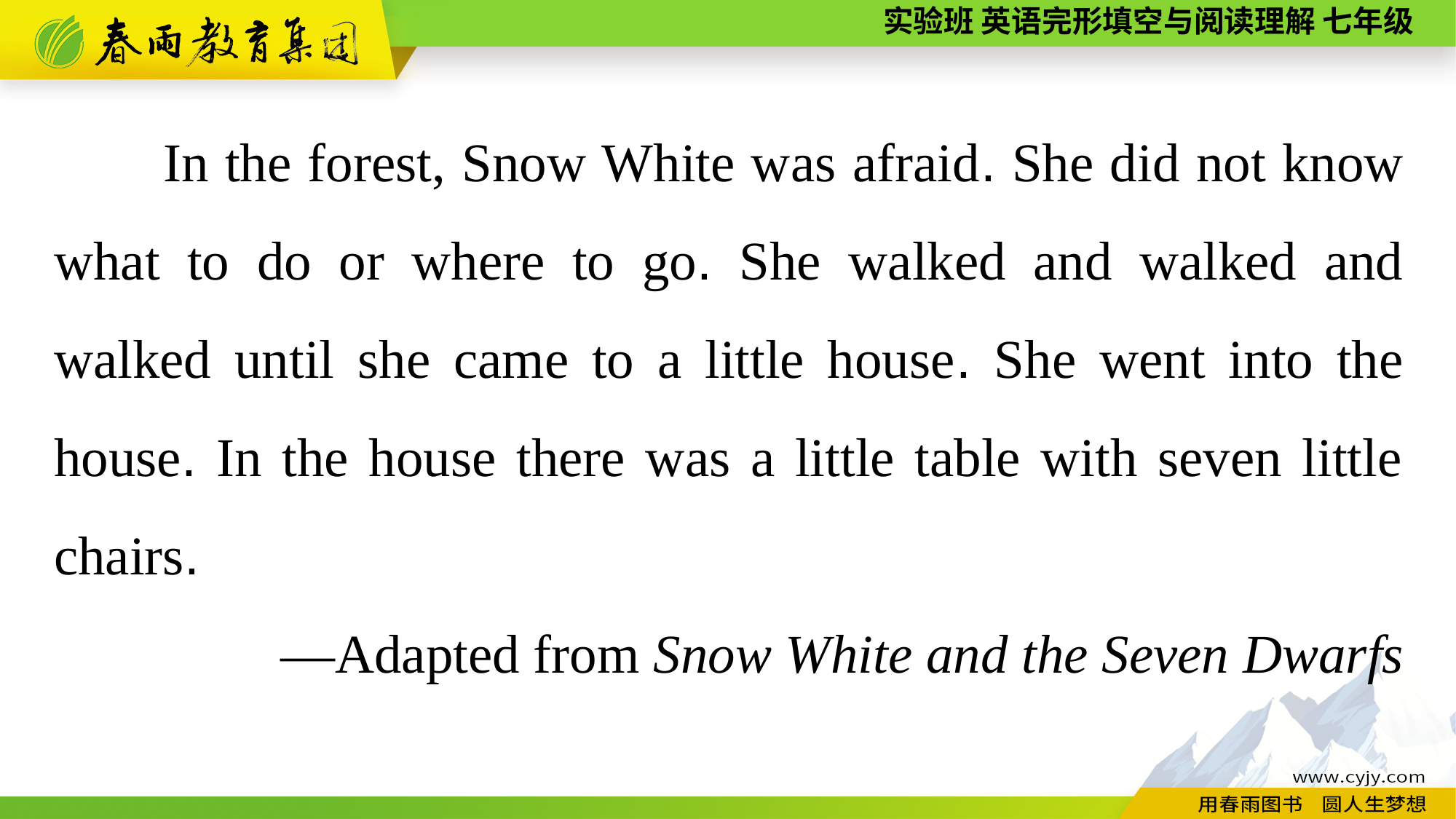

In the forest, Snow White was afraid. She did not know what to do or where to go. She walked and walked and walked until she came to a little house. She went into the house. In the house there was a little table with seven little chairs.
—Adapted from Snow White and the Seven Dwarfs